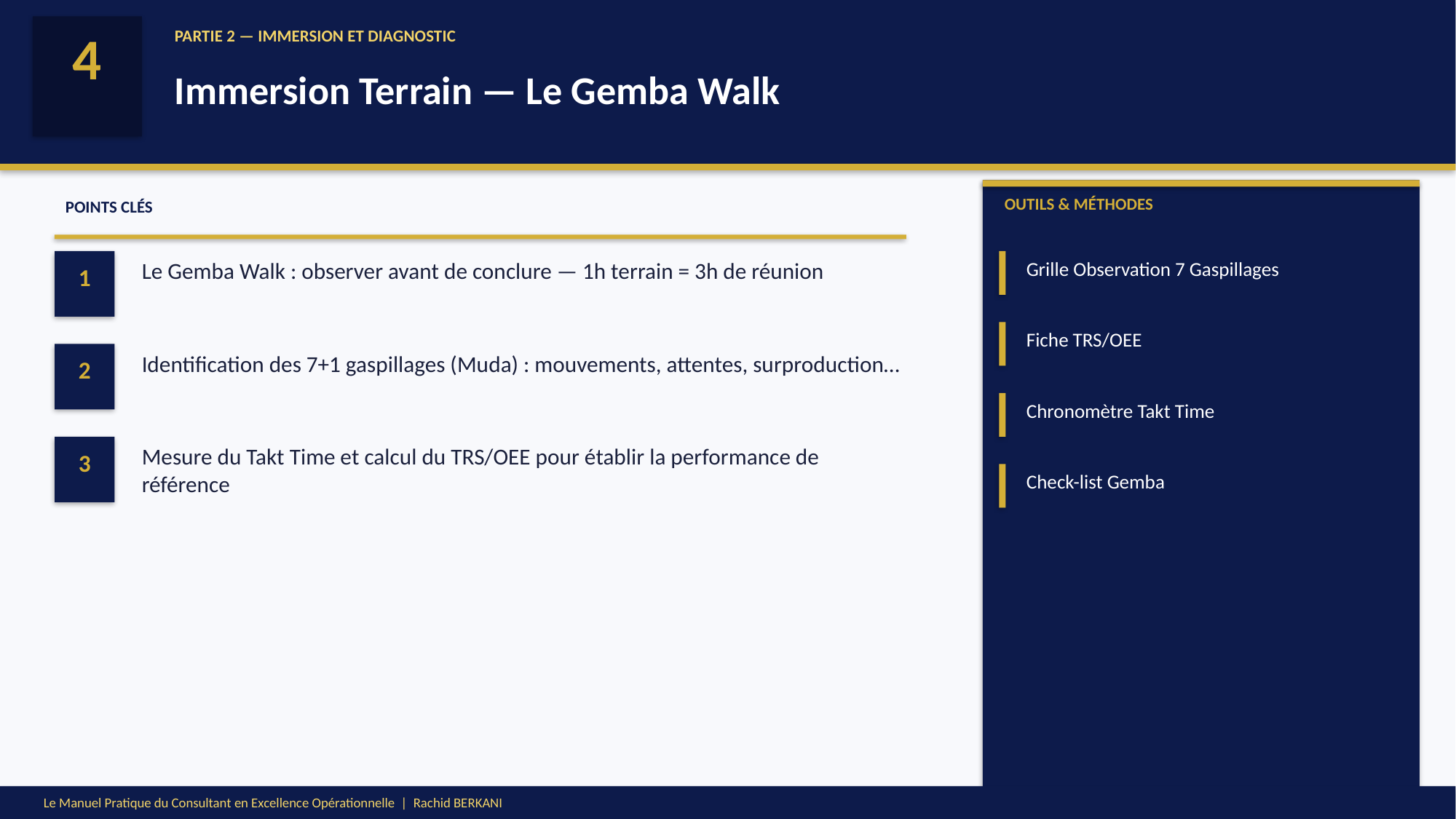

4
PARTIE 2 — IMMERSION ET DIAGNOSTIC
Immersion Terrain — Le Gemba Walk

OUTILS & MÉTHODES
POINTS CLÉS

Le Gemba Walk : observer avant de conclure — 1h terrain = 3h de réunion

Grille Observation 7 Gaspillages
1

Fiche TRS/OEE

Identification des 7+1 gaspillages (Muda) : mouvements, attentes, surproduction…
2

Chronomètre Takt Time

Mesure du Takt Time et calcul du TRS/OEE pour établir la performance de référence
3

Check-list Gemba

Le Manuel Pratique du Consultant en Excellence Opérationnelle  |  Rachid BERKANI